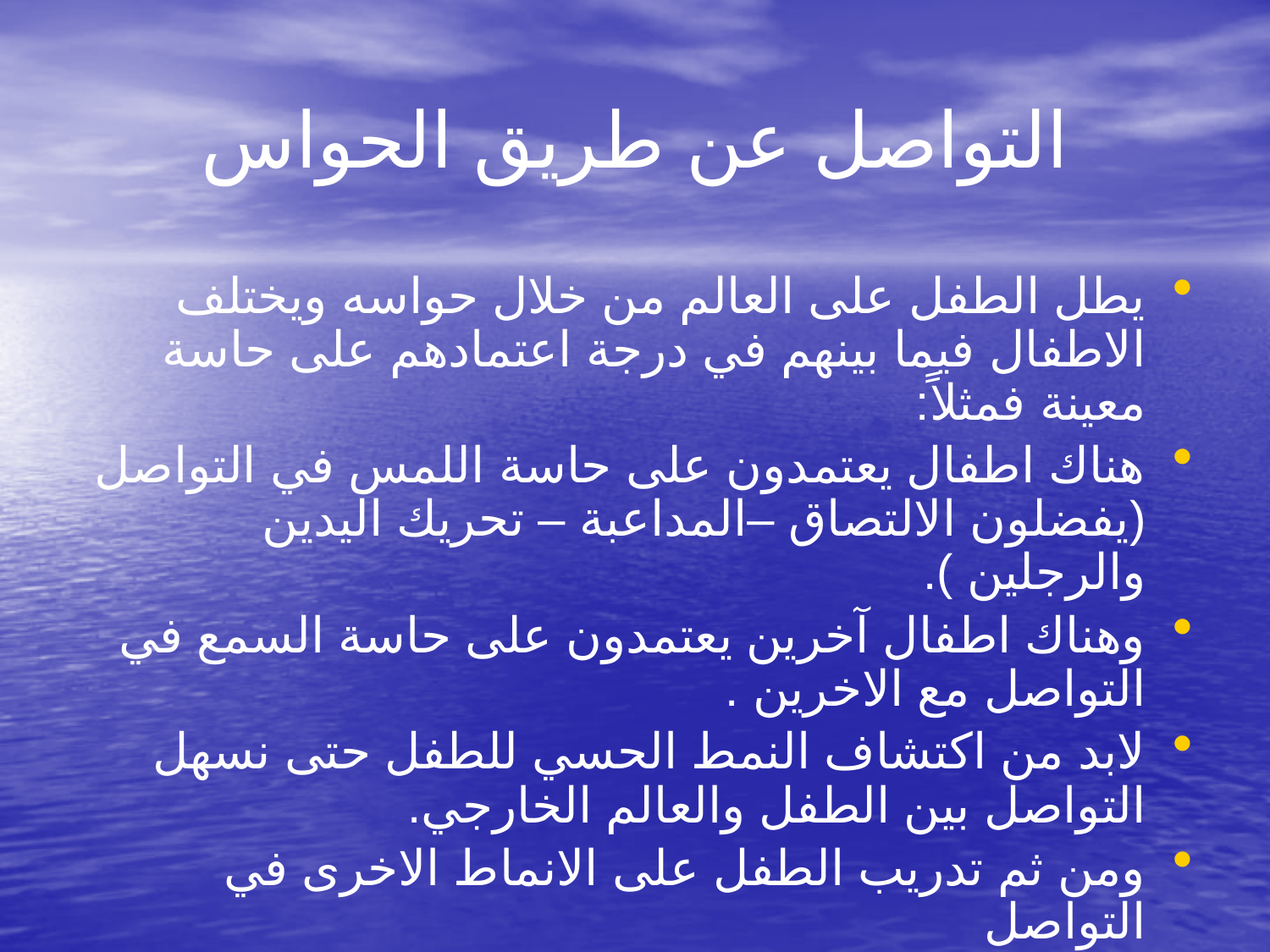

# التواصل عن طريق الحواس
يطل الطفل على العالم من خلال حواسه ويختلف الاطفال فيما بينهم في درجة اعتمادهم على حاسة معينة فمثلاً:
هناك اطفال يعتمدون على حاسة اللمس في التواصل (يفضلون الالتصاق –المداعبة – تحريك اليدين والرجلين ).
وهناك اطفال آخرين يعتمدون على حاسة السمع في التواصل مع الاخرين .
لابد من اكتشاف النمط الحسي للطفل حتى نسهل التواصل بين الطفل والعالم الخارجي.
ومن ثم تدريب الطفل على الانماط الاخرى في التواصل